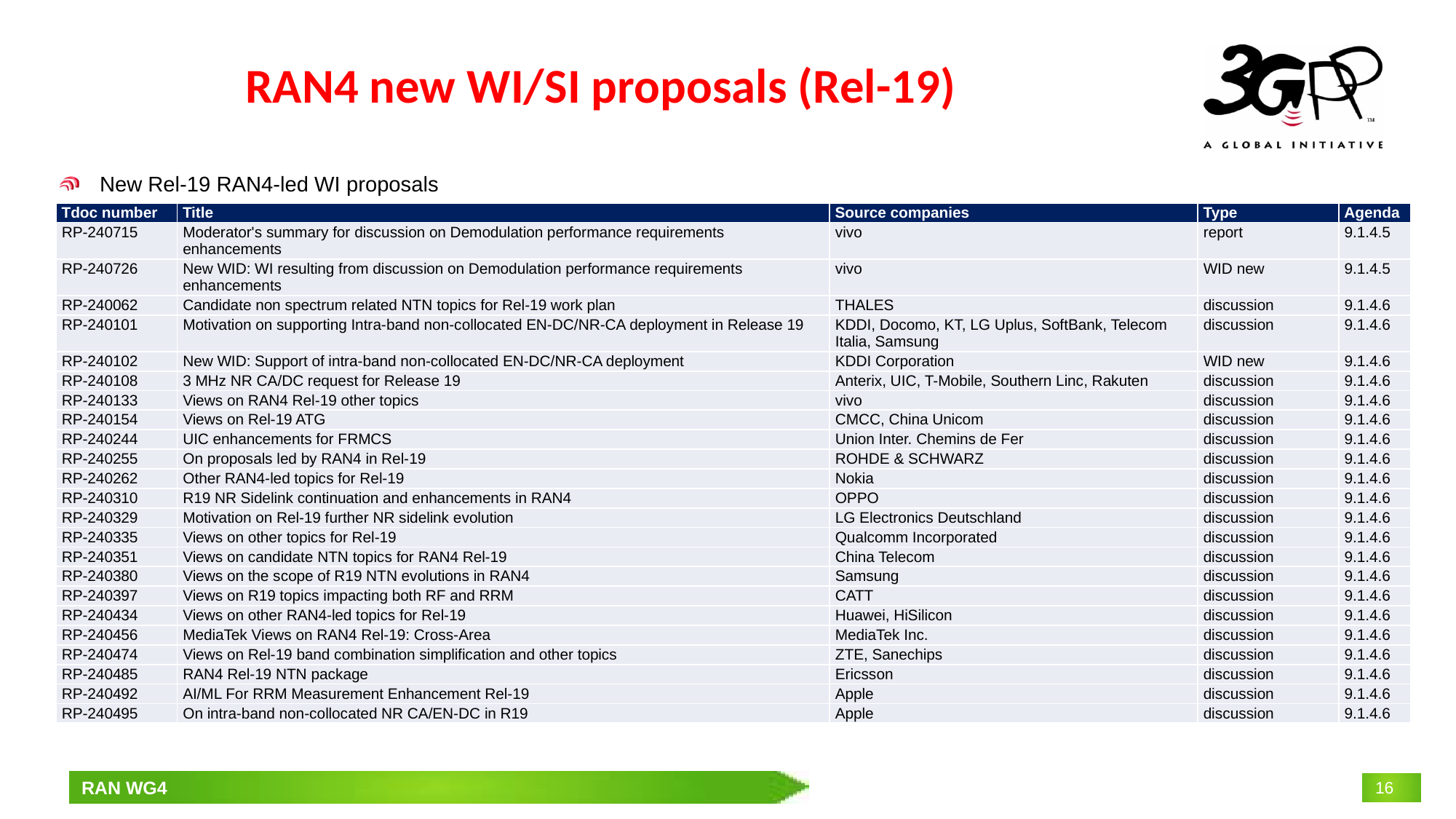

# RAN4 new WI/SI proposals (Rel-19)
New Rel-19 RAN4-led WI proposals

| Tdoc number | Title | Source companies | Type | Agenda |
| --- | --- | --- | --- | --- |
| RP-240715 | Moderator's summary for discussion on Demodulation performance requirements enhancements | vivo | report | 9.1.4.5 |
| RP-240726 | New WID: WI resulting from discussion on Demodulation performance requirements enhancements | vivo | WID new | 9.1.4.5 |
| RP-240062 | Candidate non spectrum related NTN topics for Rel-19 work plan | THALES | discussion | 9.1.4.6 |
| RP-240101 | Motivation on supporting Intra-band non-collocated EN-DC/NR-CA deployment in Release 19 | KDDI, Docomo, KT, LG Uplus, SoftBank, Telecom Italia, Samsung | discussion | 9.1.4.6 |
| RP-240102 | New WID: Support of intra-band non-collocated EN-DC/NR-CA deployment | KDDI Corporation | WID new | 9.1.4.6 |
| RP-240108 | 3 MHz NR CA/DC request for Release 19 | Anterix, UIC, T-Mobile, Southern Linc, Rakuten | discussion | 9.1.4.6 |
| RP-240133 | Views on RAN4 Rel-19 other topics | vivo | discussion | 9.1.4.6 |
| RP-240154 | Views on Rel-19 ATG | CMCC, China Unicom | discussion | 9.1.4.6 |
| RP-240244 | UIC enhancements for FRMCS | Union Inter. Chemins de Fer | discussion | 9.1.4.6 |
| RP-240255 | On proposals led by RAN4 in Rel-19 | ROHDE & SCHWARZ | discussion | 9.1.4.6 |
| RP-240262 | Other RAN4-led topics for Rel-19 | Nokia | discussion | 9.1.4.6 |
| RP-240310 | R19 NR Sidelink continuation and enhancements in RAN4 | OPPO | discussion | 9.1.4.6 |
| RP-240329 | Motivation on Rel-19 further NR sidelink evolution | LG Electronics Deutschland | discussion | 9.1.4.6 |
| RP-240335 | Views on other topics for Rel-19 | Qualcomm Incorporated | discussion | 9.1.4.6 |
| RP-240351 | Views on candidate NTN topics for RAN4 Rel-19 | China Telecom | discussion | 9.1.4.6 |
| RP-240380 | Views on the scope of R19 NTN evolutions in RAN4 | Samsung | discussion | 9.1.4.6 |
| RP-240397 | Views on R19 topics impacting both RF and RRM | CATT | discussion | 9.1.4.6 |
| RP-240434 | Views on other RAN4-led topics for Rel-19 | Huawei, HiSilicon | discussion | 9.1.4.6 |
| RP-240456 | MediaTek Views on RAN4 Rel-19: Cross-Area | MediaTek Inc. | discussion | 9.1.4.6 |
| RP-240474 | Views on Rel-19 band combination simplification and other topics | ZTE, Sanechips | discussion | 9.1.4.6 |
| RP-240485 | RAN4 Rel-19 NTN package | Ericsson | discussion | 9.1.4.6 |
| RP-240492 | AI/ML For RRM Measurement Enhancement Rel-19 | Apple | discussion | 9.1.4.6 |
| RP-240495 | On intra-band non-collocated NR CA/EN-DC in R19 | Apple | discussion | 9.1.4.6 |